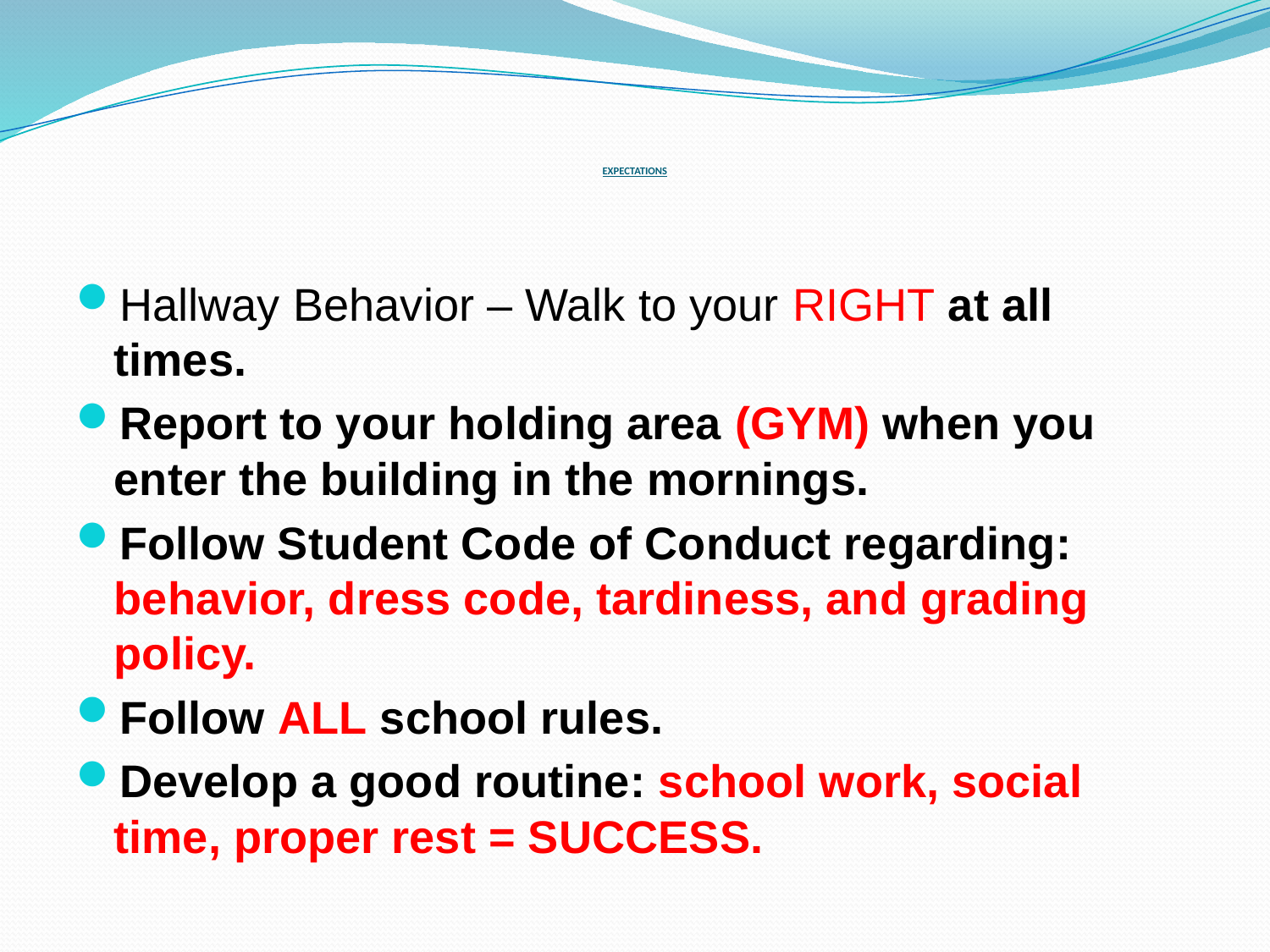

# EXPECTATIONS
Hallway Behavior – Walk to your RIGHT at all times.
Report to your holding area (GYM) when you enter the building in the mornings.
Follow Student Code of Conduct regarding: behavior, dress code, tardiness, and grading policy.
Follow ALL school rules.
Develop a good routine: school work, social time, proper rest = SUCCESS.